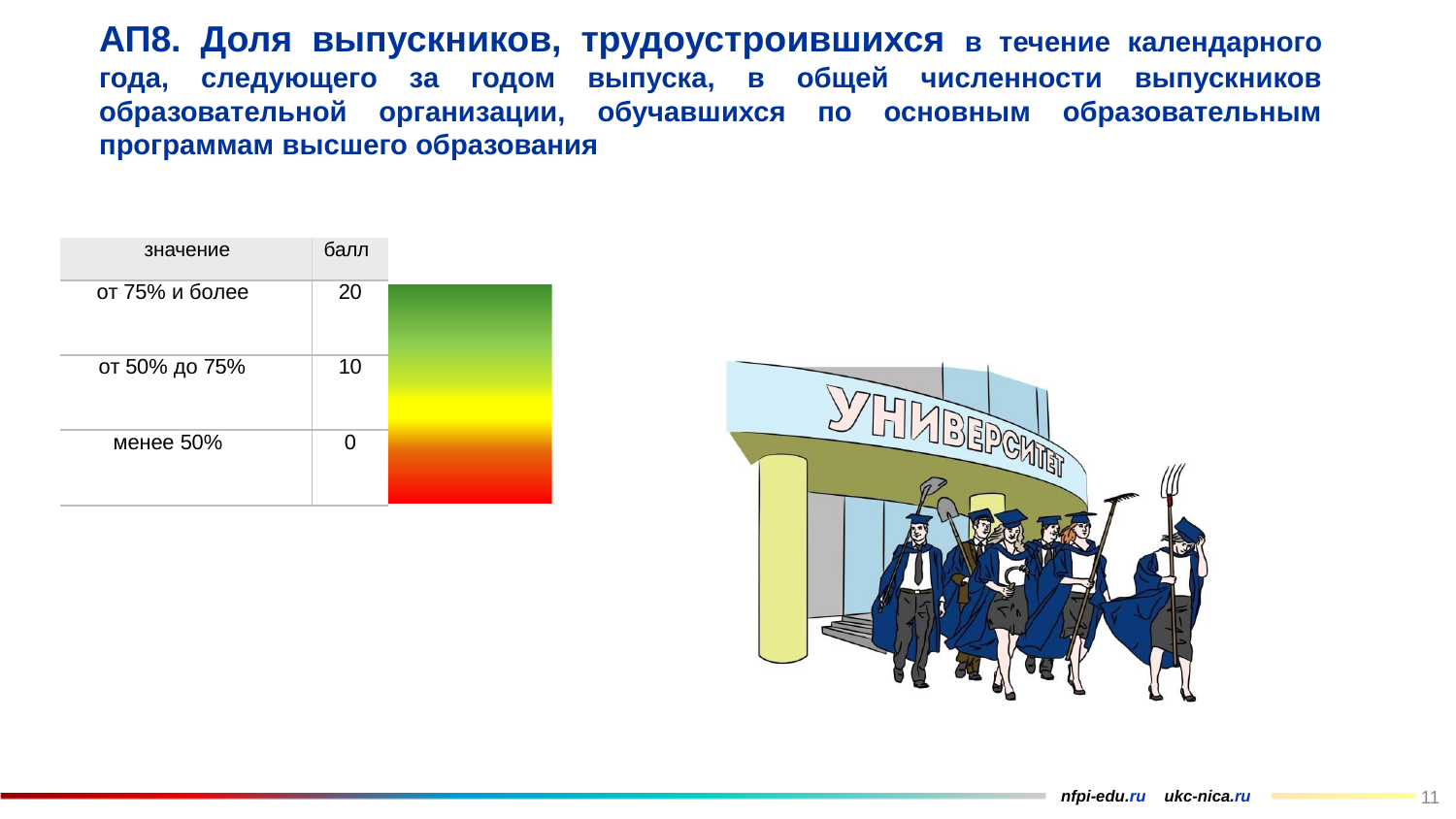

АП8. Доля выпускников, трудоустроившихся в течение календарного года, следующего за годом выпуска, в общей численности выпускников образовательной организации, обучавшихся по основным образовательным программам высшего образования
| значение | балл |
| --- | --- |
| от 75% и более | 20 |
| от 50% до 75% | 10 |
| менее 50% | 0 |

nfpi-edu.ru    ukc-nica.ru
11